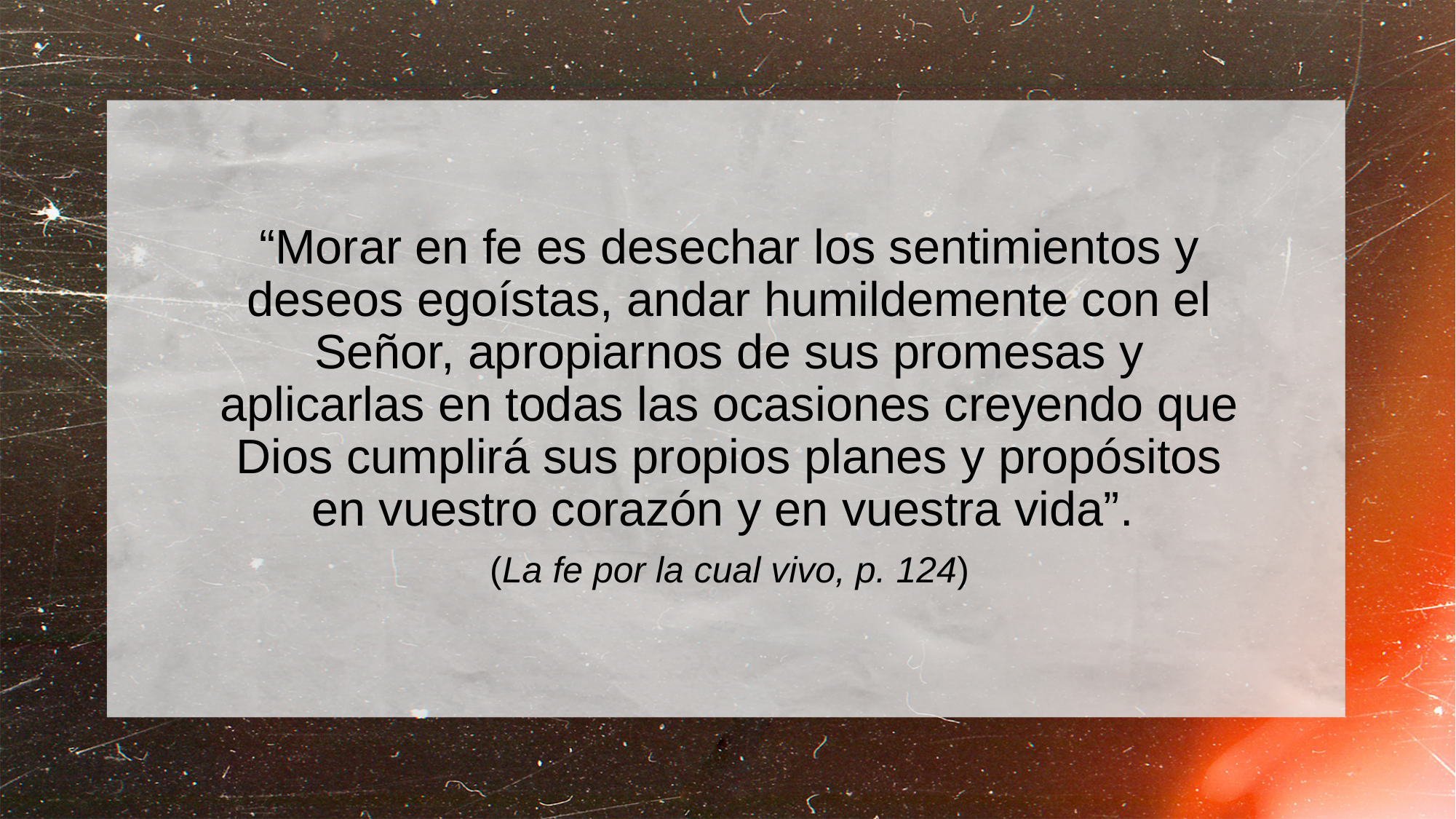

“Morar en fe es desechar los sentimientos y deseos egoístas, andar humildemente con el Señor, apropiarnos de sus promesas y aplicarlas en todas las ocasiones creyendo que Dios cumplirá sus propios planes y propósitos en vuestro corazón y en vuestra vida”.
(La fe por la cual vivo, p. 124)